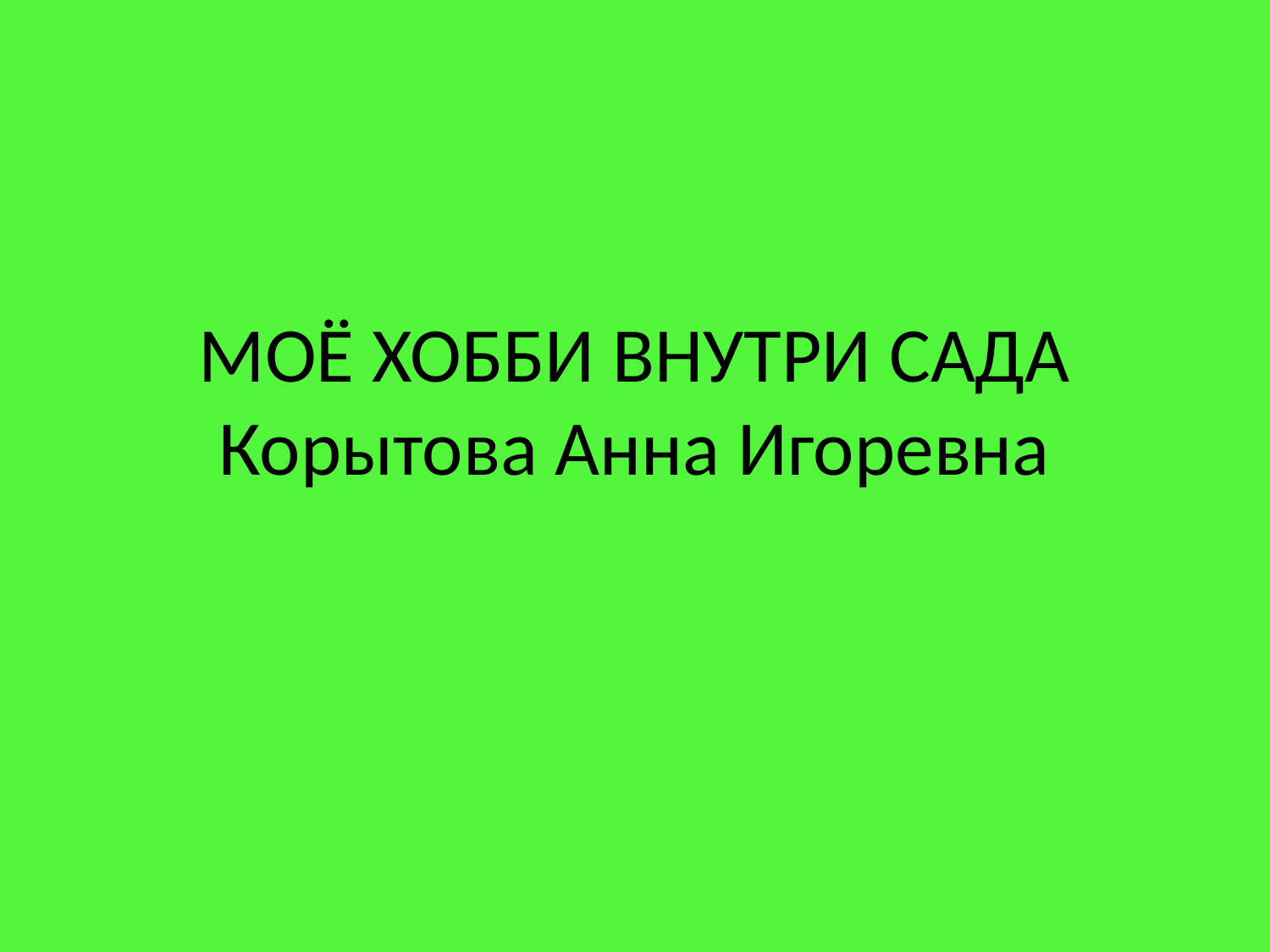

# МОЁ ХОББИ ВНУТРИ САДА Корытова Анна Игоревна